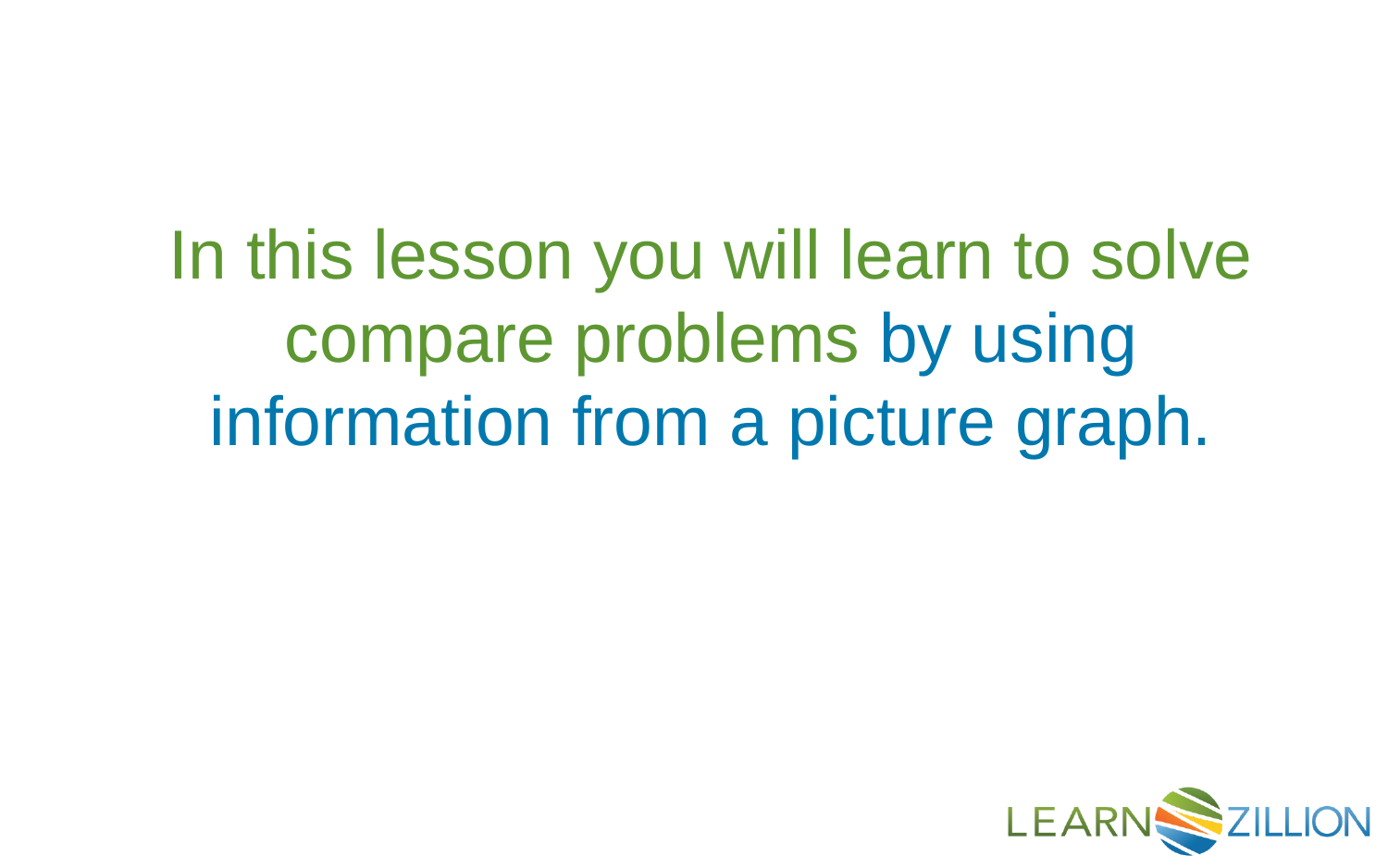

In this lesson you will learn to solve compare problems by using information from a picture graph.